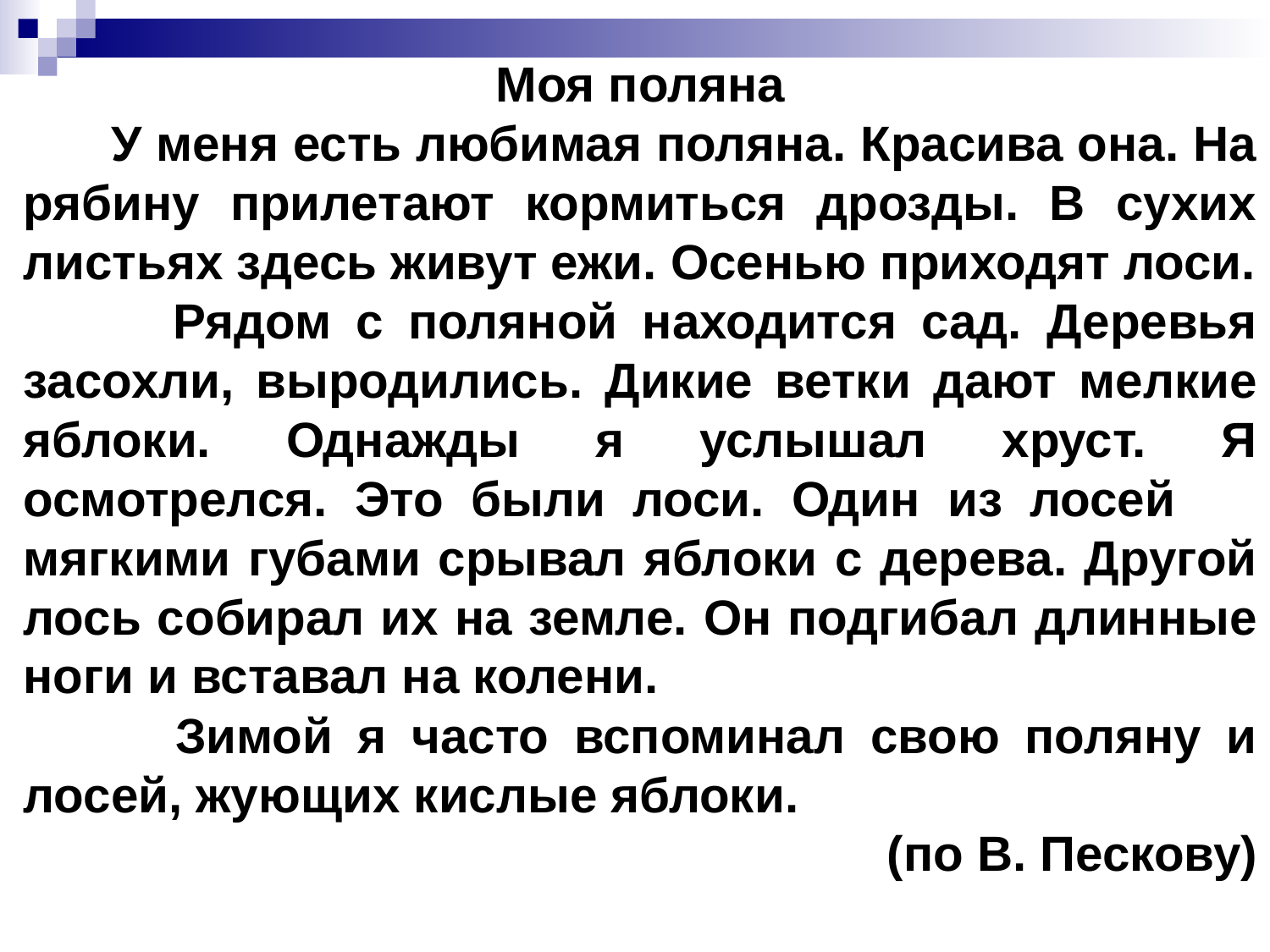

Моя поляна
      У меня есть любимая поляна. Красива она. На рябину прилетают кормиться дрозды. В сухих листьях здесь живут ежи. Осенью приходят лоси.
      Рядом с поляной находится сад. Деревья засохли, выродились. Дикие ветки дают мелкие яблоки. Однажды я услышал хруст. Я осмотрелся.  Это  были  лоси.  Один  из  лосей
мягкими губами срывал яблоки с дерева. Другой лось собирал их на земле. Он подгибал длинные ноги и вставал на колени.
      Зимой я часто вспоминал свою поляну и лосей, жующих кислые яблоки.
(по В. Пескову)